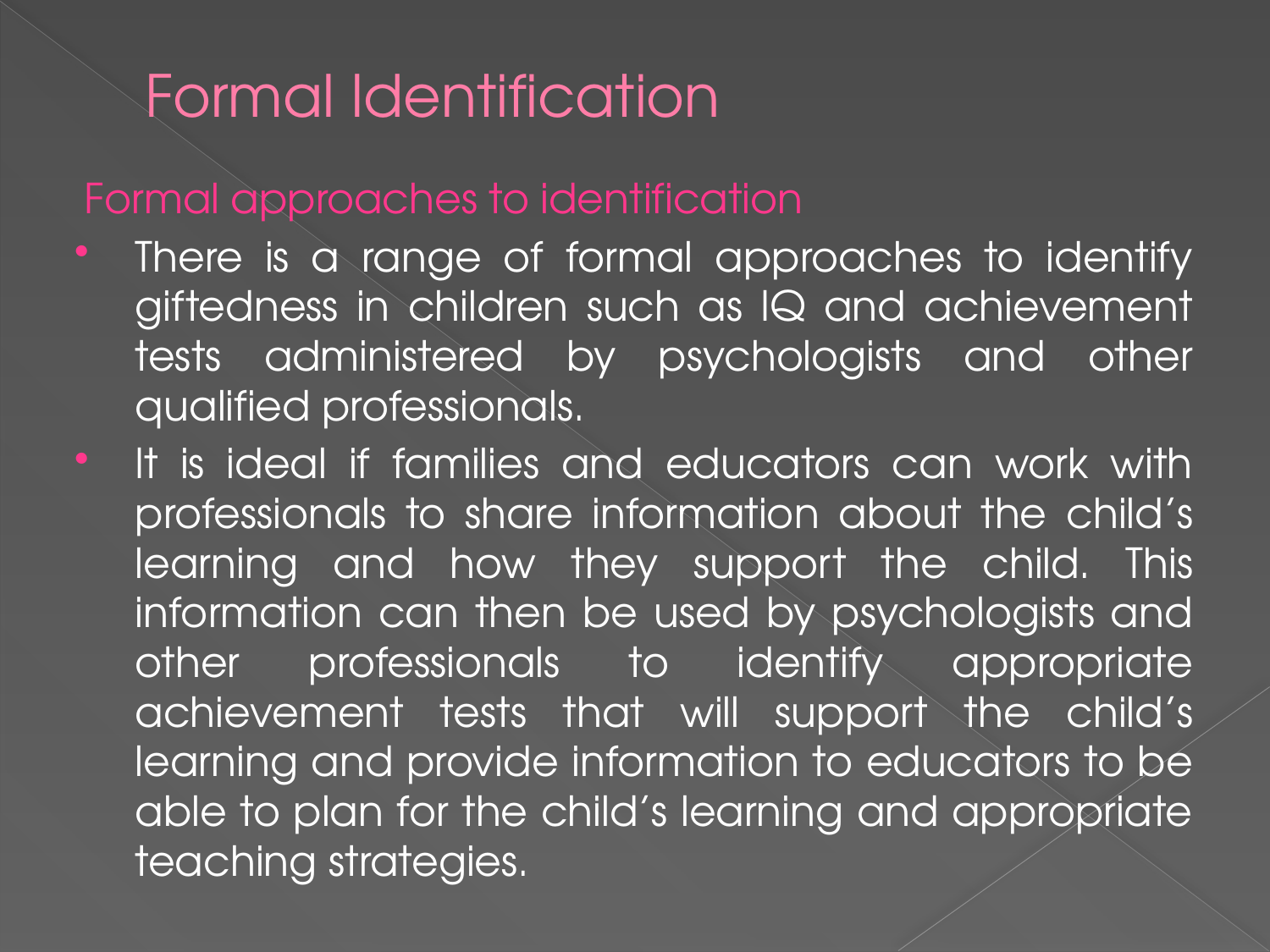

# Formal Identification
Formal approaches to identification
There is a range of formal approaches to identify giftedness in children such as IQ and achievement tests administered by psychologists and other qualified professionals.
It is ideal if families and educators can work with professionals to share information about the child’s learning and how they support the child. This information can then be used by psychologists and other professionals to identify appropriate achievement tests that will support the child’s learning and provide information to educators to be able to plan for the child’s learning and appropriate teaching strategies.